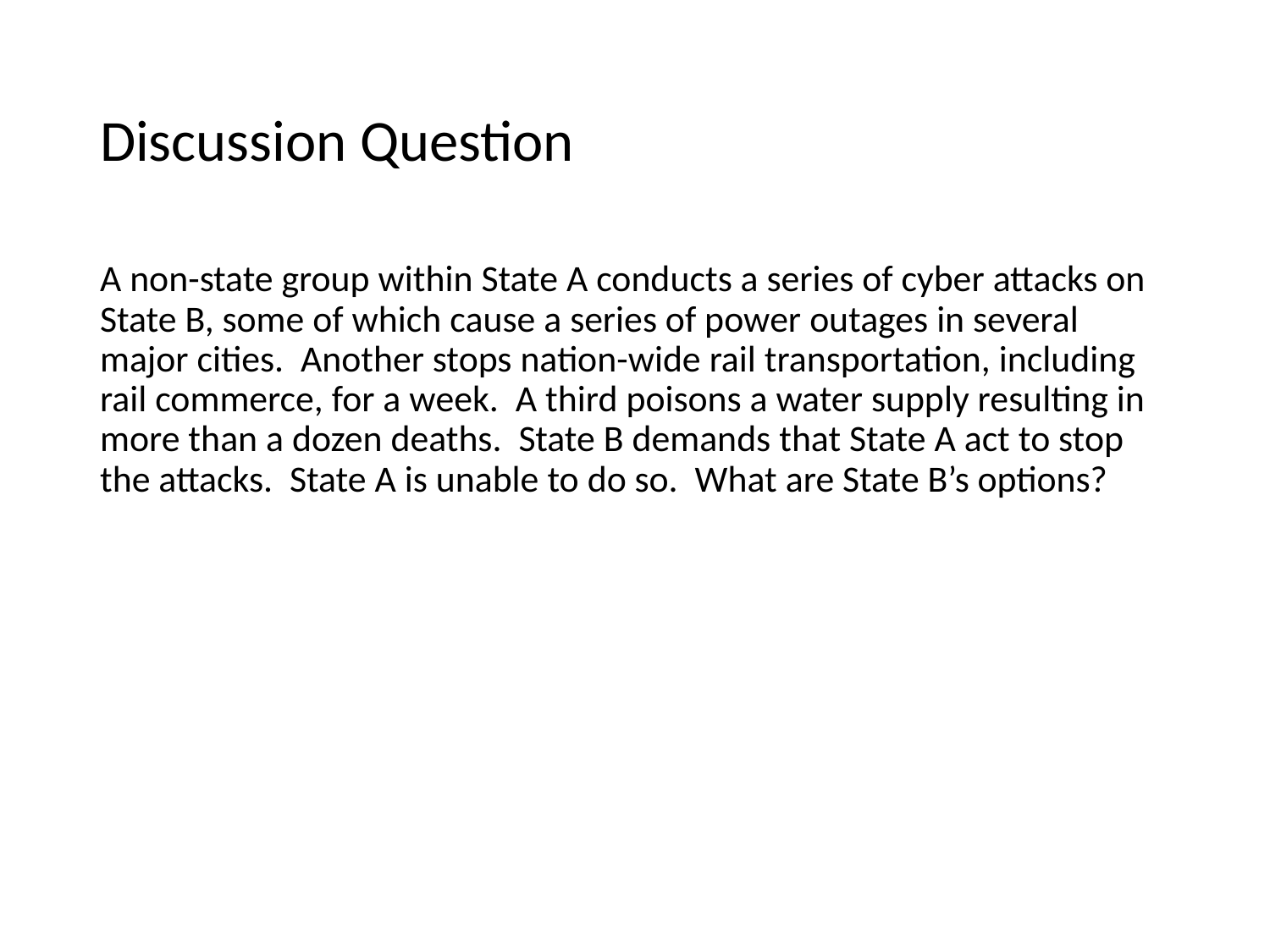

# Discussion Question
A non-state group within State A conducts a series of cyber attacks on State B, some of which cause a series of power outages in several major cities.  Another stops nation-wide rail transportation, including rail commerce, for a week.  A third poisons a water supply resulting in more than a dozen deaths.  State B demands that State A act to stop the attacks.  State A is unable to do so.  What are State B’s options?